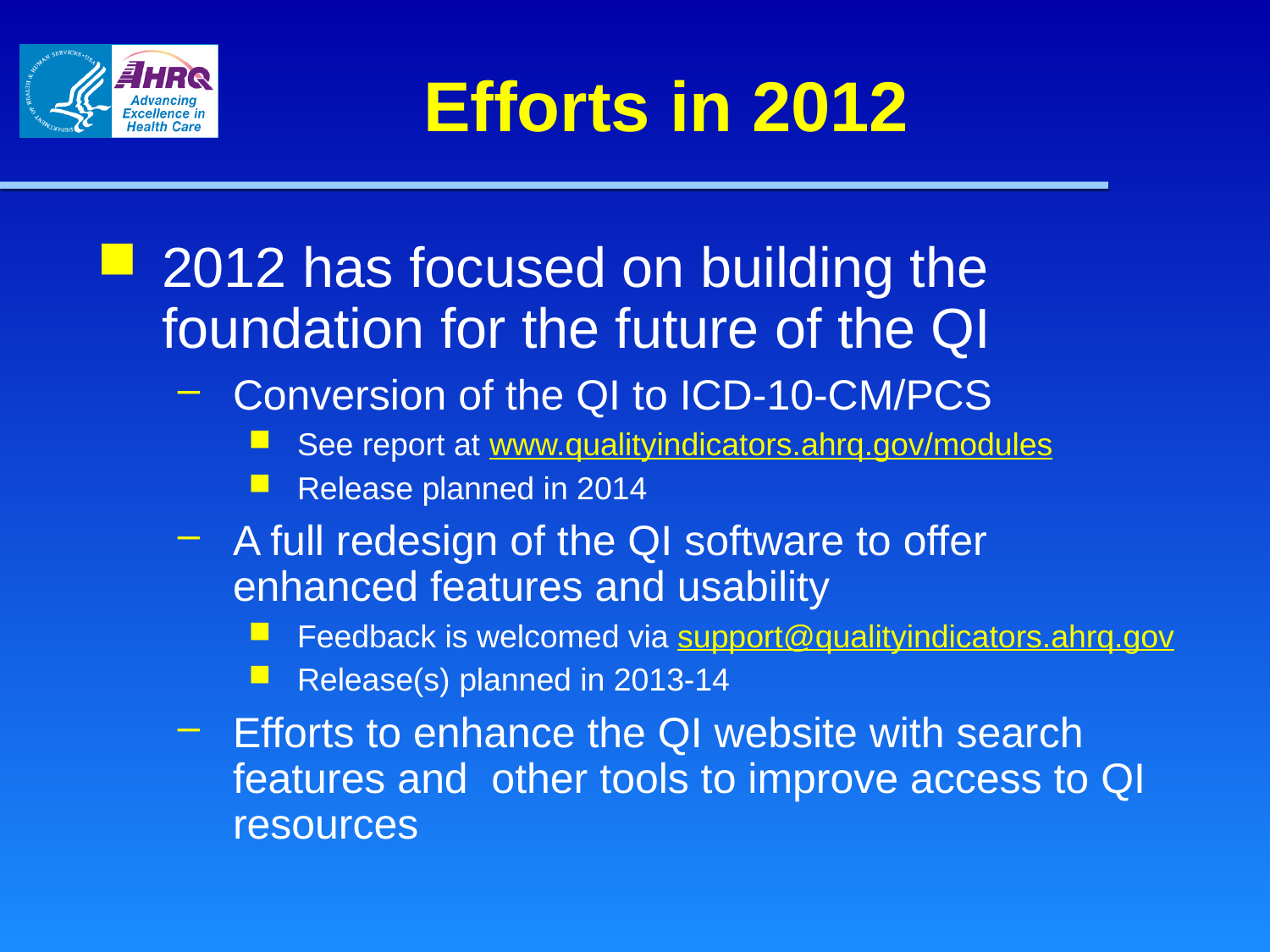

# Efforts in 2012
2012 has focused on building the foundation for the future of the QI
Conversion of the QI to ICD-10-CM/PCS
See report at www.qualityindicators.ahrq.gov/modules
Release planned in 2014
A full redesign of the QI software to offer enhanced features and usability
Feedback is welcomed via support@qualityindicators.ahrq.gov
Release(s) planned in 2013-14
Efforts to enhance the QI website with search features and  other tools to improve access to QI resources